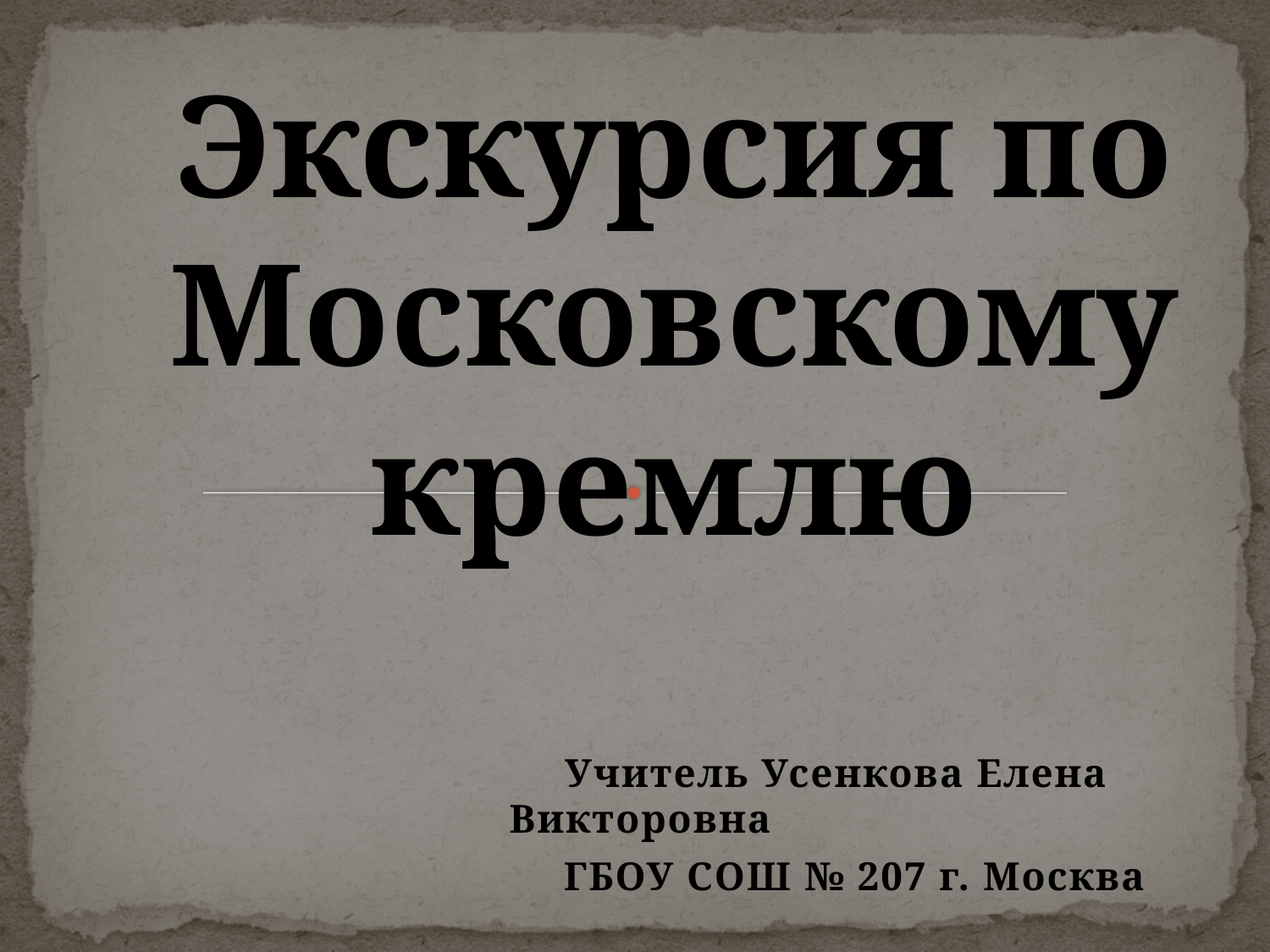

# Экскурсия по Московскому кремлю

                                 Учитель Усенкова Елена Викторовна
                                    ГБОУ СОШ № 207 г. Москва